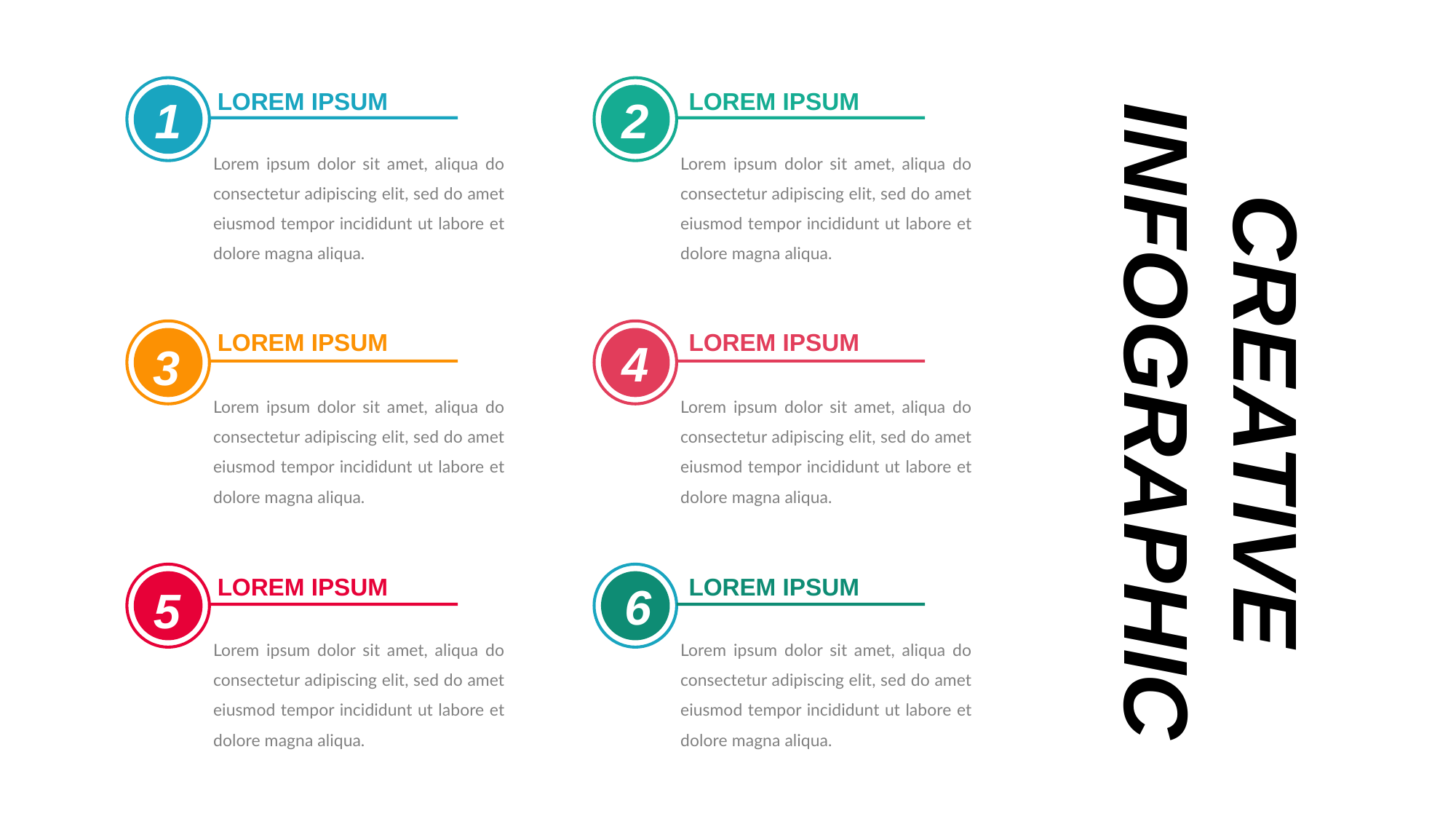

LOREM IPSUM
LOREM IPSUM

1

2

Lorem ipsum dolor sit amet, aliqua do consectetur adipiscing elit, sed do amet eiusmod tempor incididunt ut labore et dolore magna aliqua.
Lorem ipsum dolor sit amet, aliqua do consectetur adipiscing elit, sed do amet eiusmod tempor incididunt ut labore et dolore magna aliqua.
CREATIVE INFOGRAPHIC
LOREM IPSUM
LOREM IPSUM

4
3

Lorem ipsum dolor sit amet, aliqua do consectetur adipiscing elit, sed do amet eiusmod tempor incididunt ut labore et dolore magna aliqua.
Lorem ipsum dolor sit amet, aliqua do consectetur adipiscing elit, sed do amet eiusmod tempor incididunt ut labore et dolore magna aliqua.
LOREM IPSUM
LOREM IPSUM

6
5

Lorem ipsum dolor sit amet, aliqua do consectetur adipiscing elit, sed do amet eiusmod tempor incididunt ut labore et dolore magna aliqua.
Lorem ipsum dolor sit amet, aliqua do consectetur adipiscing elit, sed do amet eiusmod tempor incididunt ut labore et dolore magna aliqua.